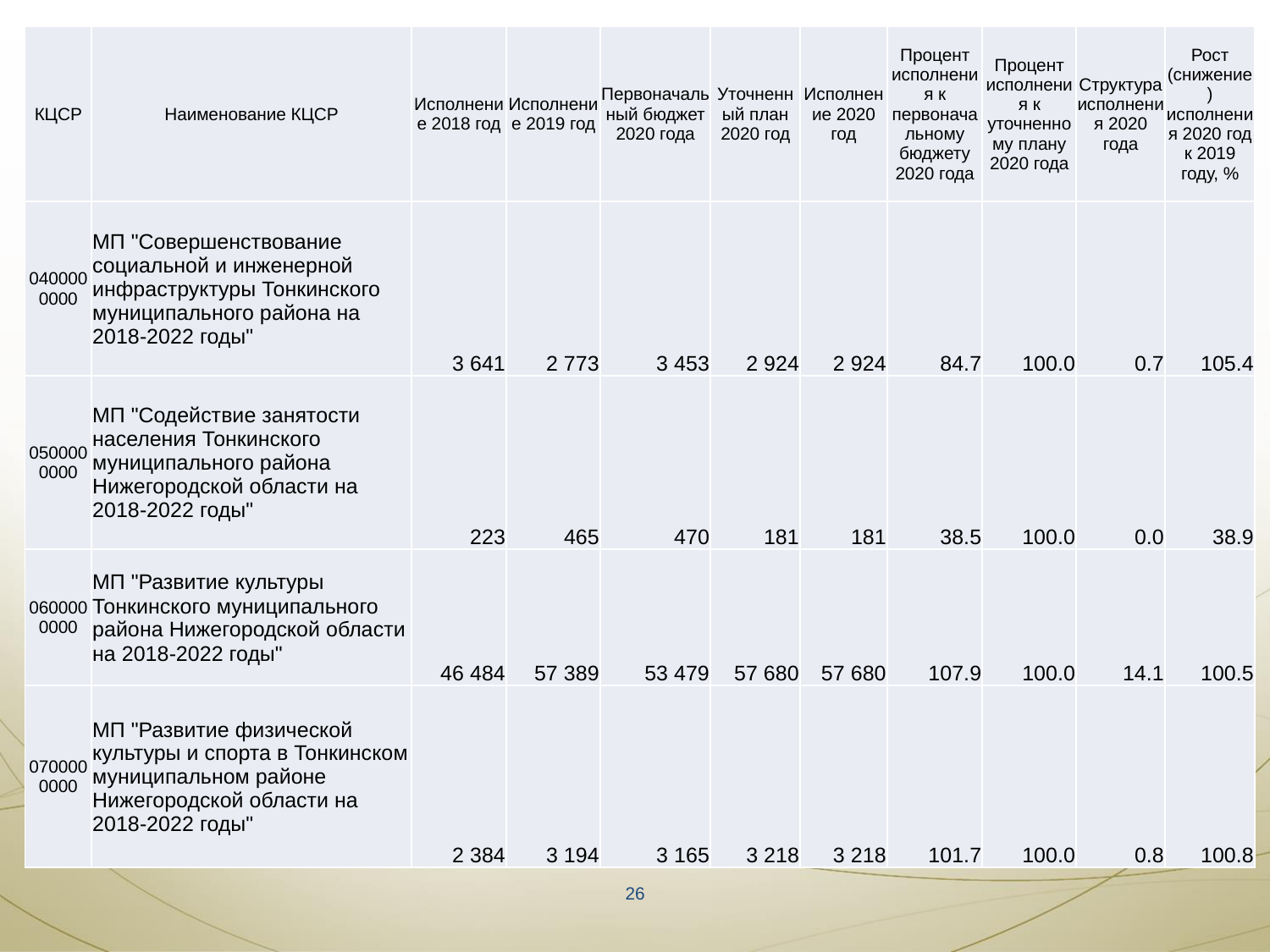

| КЦСР | Наименование КЦСР | Исполнение 2018 год | Исполнение 2019 год | Первоначальный бюджет 2020 года | Уточненный план 2020 год | Исполнение 2020 год | Процент исполнения к первоначальному бюджету 2020 года | Процент исполнения к уточненному плану 2020 года | Структура исполнения 2020 года | Рост (снижение) исполнения 2020 год к 2019 году, % |
| --- | --- | --- | --- | --- | --- | --- | --- | --- | --- | --- |
| 0400000000 | МП "Совершенствование социальной и инженерной инфраструктуры Тонкинского муниципального района на 2018-2022 годы" | 3 641 | 2 773 | 3 453 | 2 924 | 2 924 | 84.7 | 100.0 | 0.7 | 105.4 |
| --- | --- | --- | --- | --- | --- | --- | --- | --- | --- | --- |
| 0500000000 | МП "Содействие занятости населения Тонкинского муниципального района Нижегородской области на 2018-2022 годы" | 223 | 465 | 470 | 181 | 181 | 38.5 | 100.0 | 0.0 | 38.9 |
| 0600000000 | МП "Развитие культуры Тонкинского муниципального района Нижегородской области на 2018-2022 годы" | 46 484 | 57 389 | 53 479 | 57 680 | 57 680 | 107.9 | 100.0 | 14.1 | 100.5 |
| 0700000000 | МП "Развитие физической культуры и спорта в Тонкинском муниципальном районе Нижегородской области на 2018-2022 годы" | 2 384 | 3 194 | 3 165 | 3 218 | 3 218 | 101.7 | 100.0 | 0.8 | 100.8 |

26